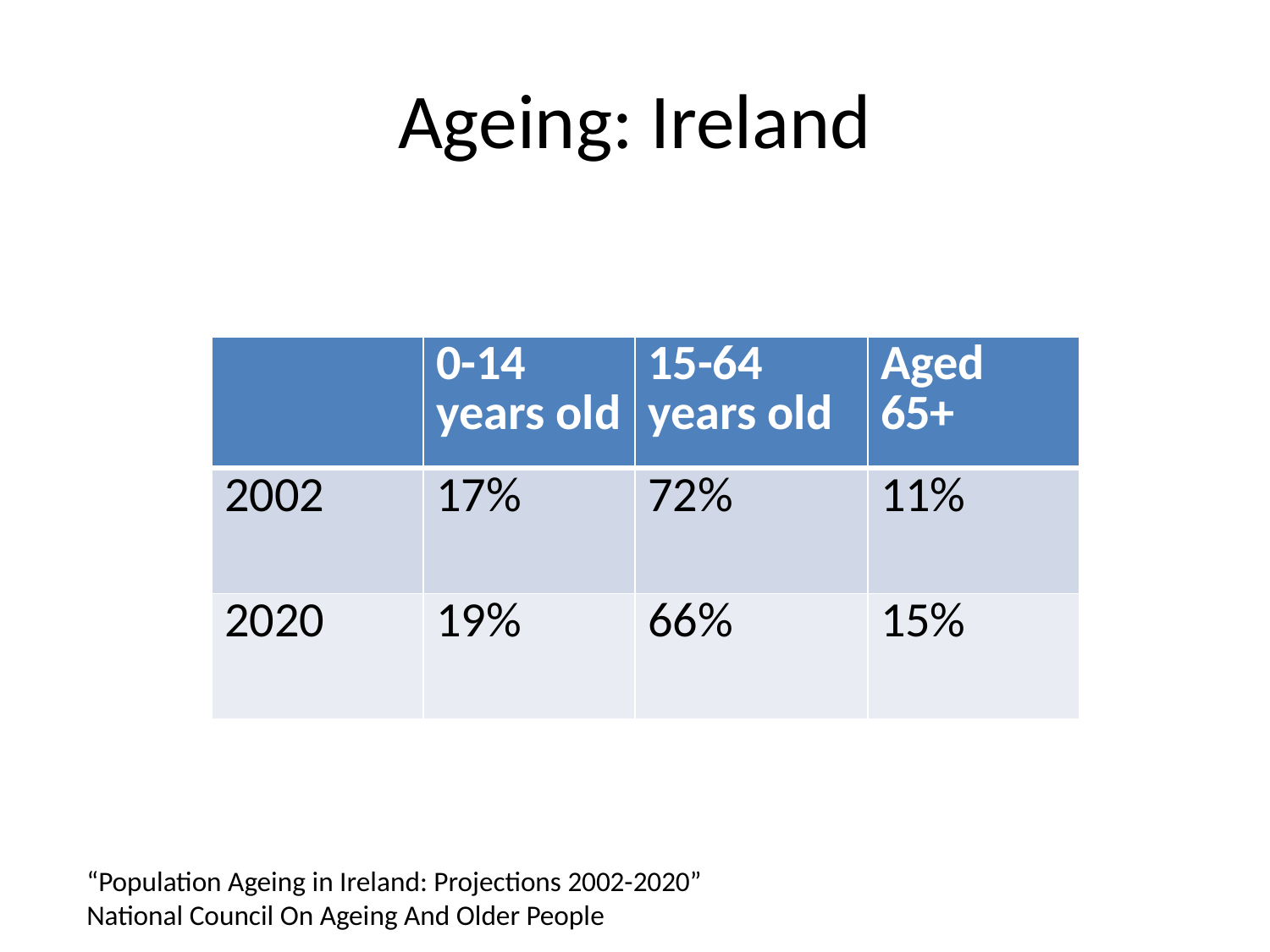

# Ageing: Ireland
|  | 0-14 years old | 15-64 years old | Aged 65+ |
| --- | --- | --- | --- |
| 2002 | 17% | 72% | 11% |
| 2020 | 19% | 66% | 15% |
“Population Ageing in Ireland: Projections 2002-2020”
National Council On Ageing And Older People